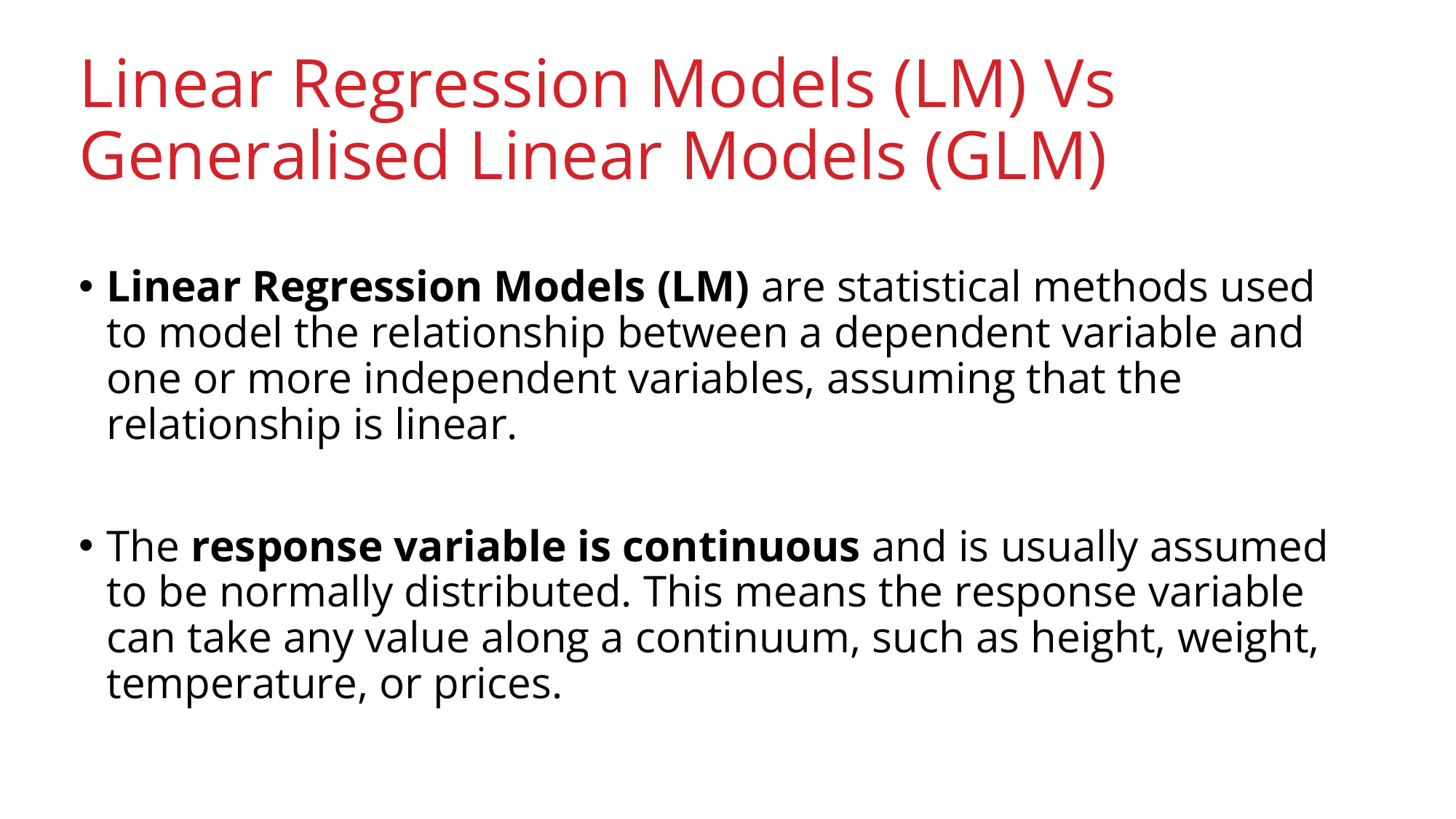

# Linear Regression Models (LM) Vs Generalised Linear Models (GLM)
Linear Regression Models (LM) are statistical methods used to model the relationship between a dependent variable and one or more independent variables, assuming that the relationship is linear.

The response variable is continuous and is usually assumed to be normally distributed. This means the response variable can take any value along a continuum, such as height, weight, temperature, or prices.